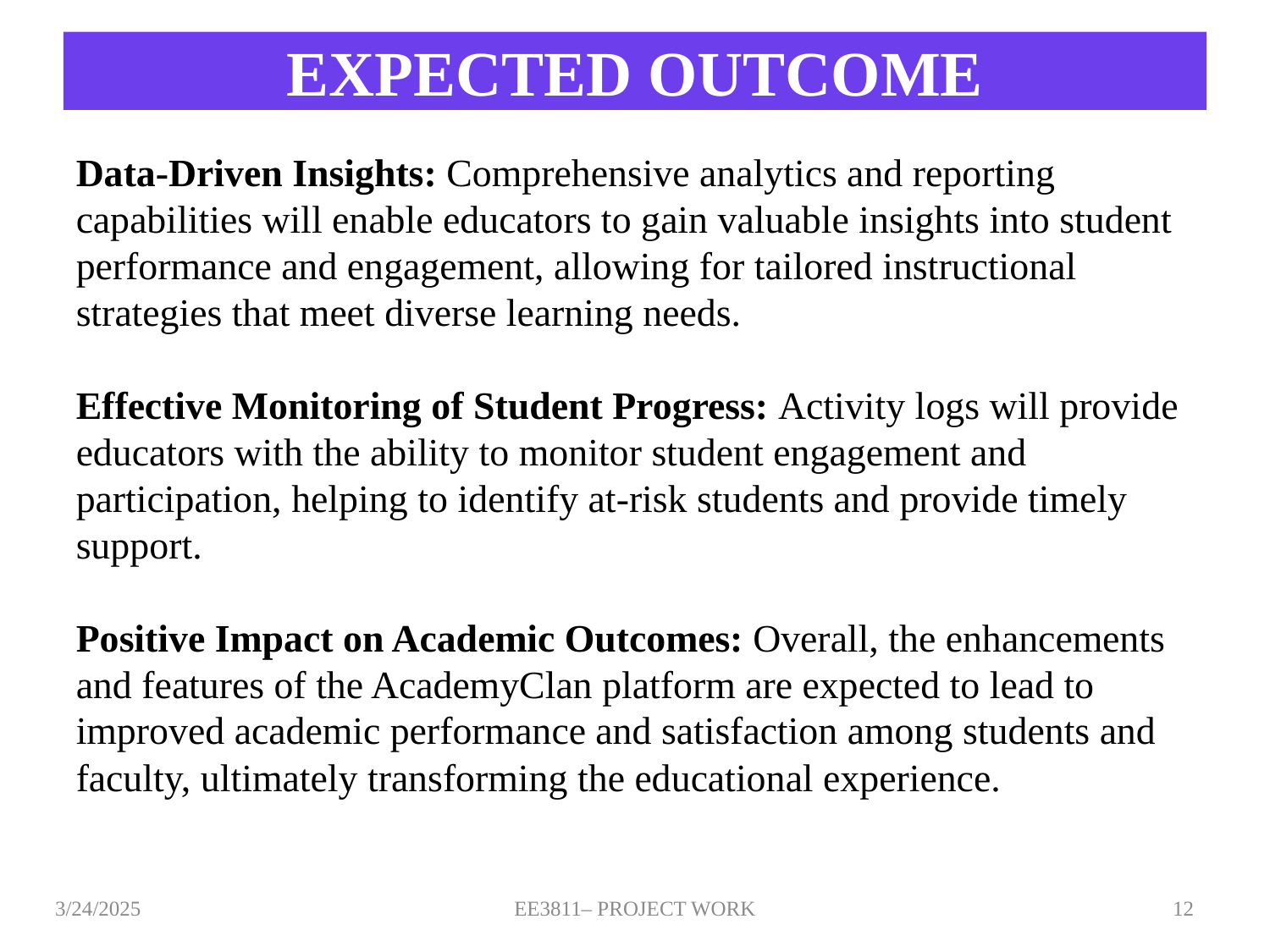

EXPECTED OUTCOME
Data-Driven Insights: Comprehensive analytics and reporting capabilities will enable educators to gain valuable insights into student performance and engagement, allowing for tailored instructional strategies that meet diverse learning needs.

Effective Monitoring of Student Progress: Activity logs will provide educators with the ability to monitor student engagement and participation, helping to identify at-risk students and provide timely support.

Positive Impact on Academic Outcomes: Overall, the enhancements and features of the AcademyClan platform are expected to lead to improved academic performance and satisfaction among students and faculty, ultimately transforming the educational experience.
3/24/2025
EE3811– PROJECT WORK
12